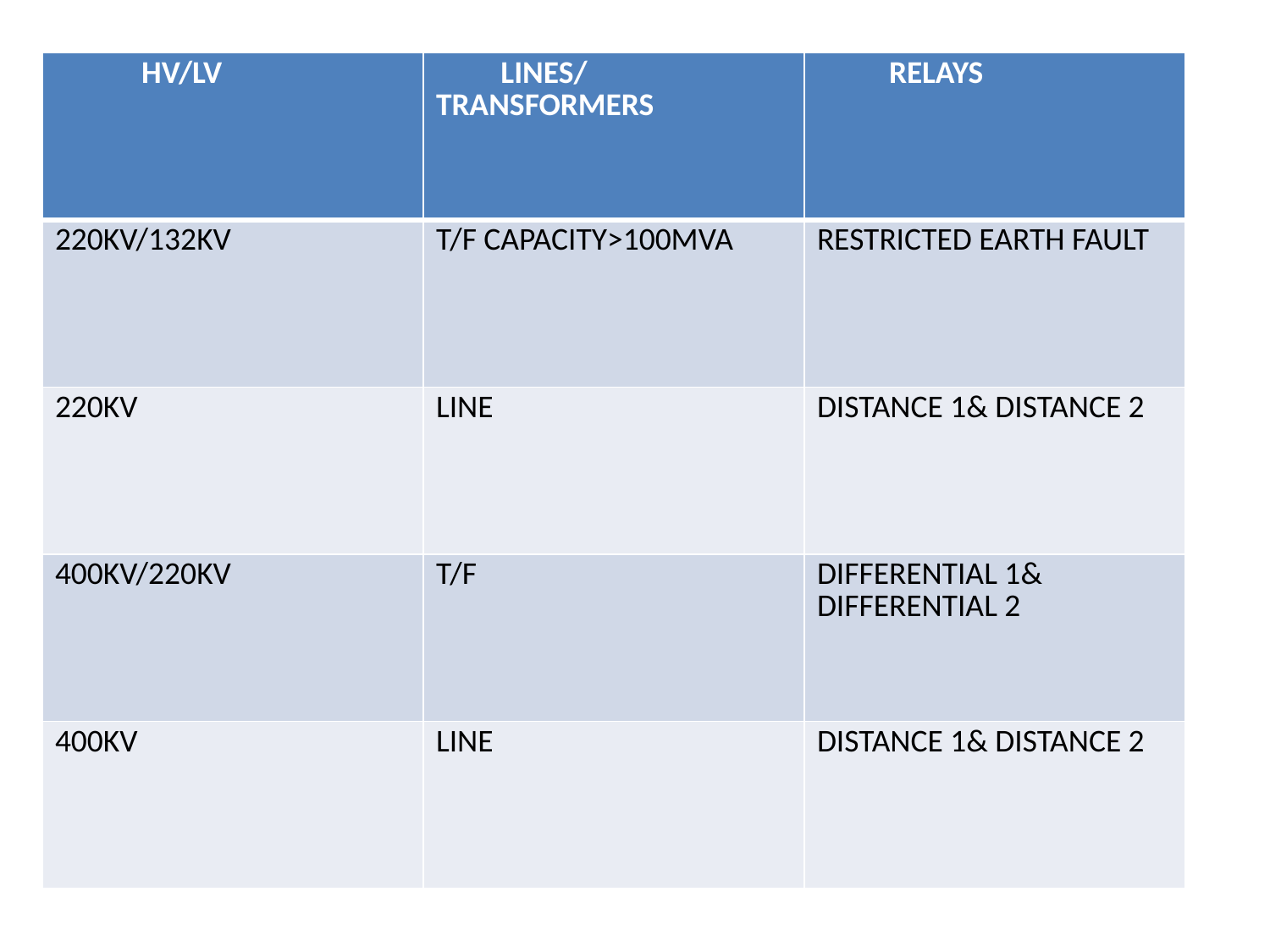

| HV/LV | LINES/ TRANSFORMERS | RELAYS |
| --- | --- | --- |
| 220KV/132KV | T/F CAPACITY>100MVA | RESTRICTED EARTH FAULT |
| 220KV | LINE | DISTANCE 1& DISTANCE 2 |
| 400KV/220KV | T/F | DIFFERENTIAL 1& DIFFERENTIAL 2 |
| 400KV | LINE | DISTANCE 1& DISTANCE 2 |